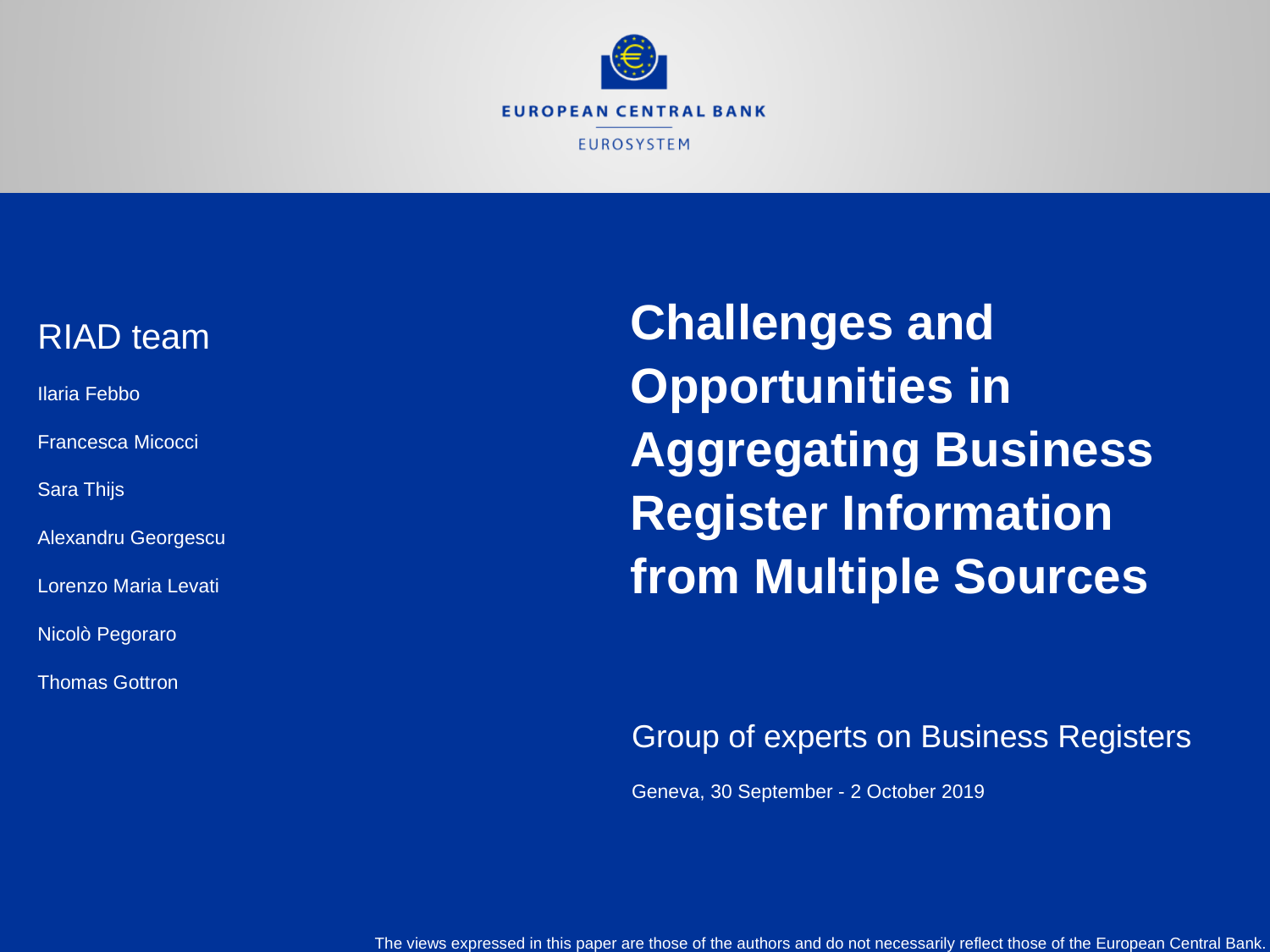

RIAD team
Ilaria Febbo
Francesca Micocci
Sara Thijs
Alexandru Georgescu
Lorenzo Maria Levati
Nicolò Pegoraro
Thomas Gottron

# Challenges and Opportunities in Aggregating Business Register Information from Multiple Sources
Group of experts on Business Registers
Geneva, 30 September - 2 October 2019
The views expressed in this paper are those of the authors and do not necessarily reflect those of the European Central Bank.